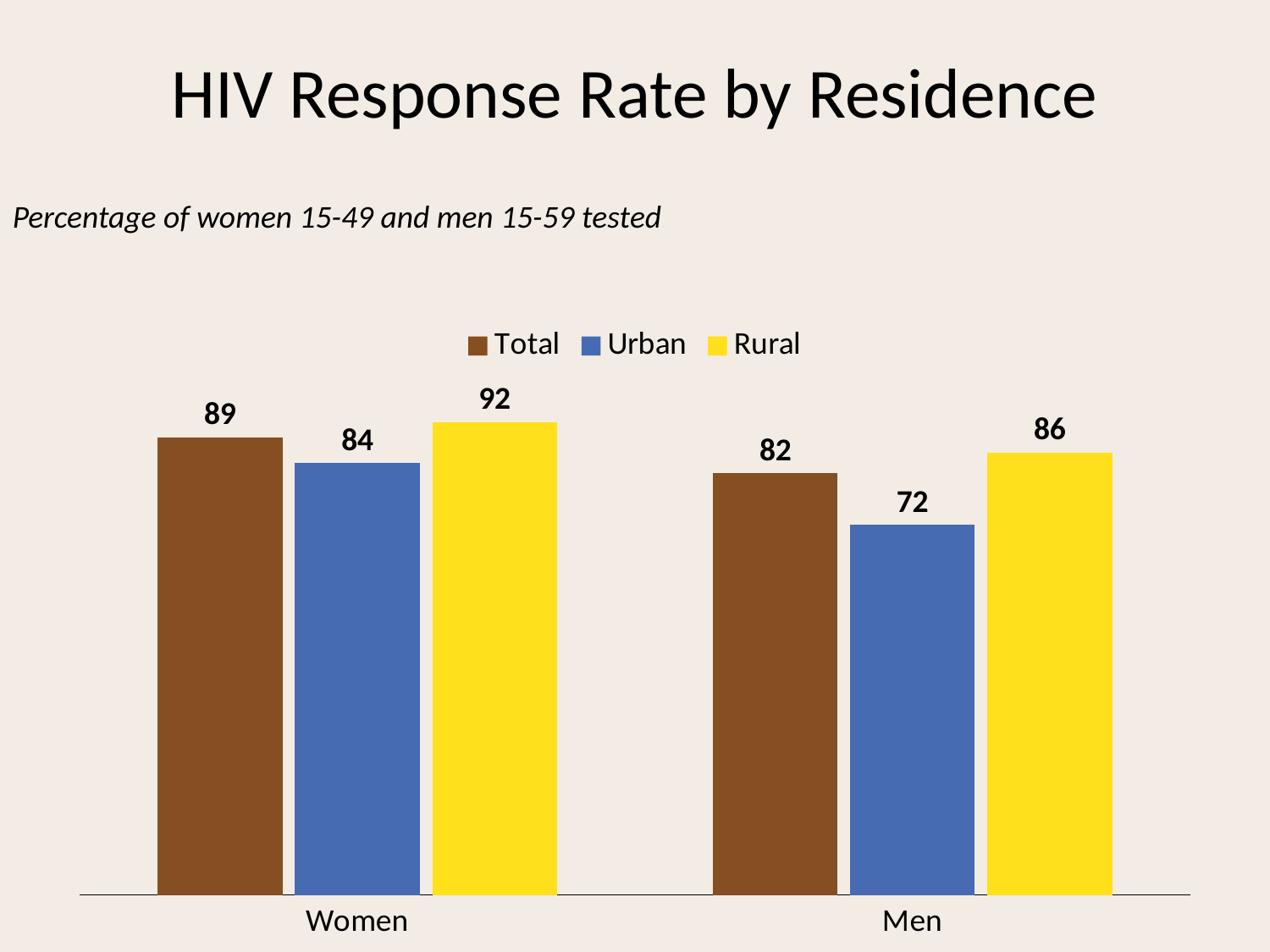

# HIV Response Rate by Residence
Percentage of women 15-49 and men 15-59 tested

### Chart

| Category | Total | Urban | Rural |
|---|---|---|---|
| Women | 89.0 | 84.0 | 92.0 |
| Men | 82.0 | 72.0 | 86.0 |